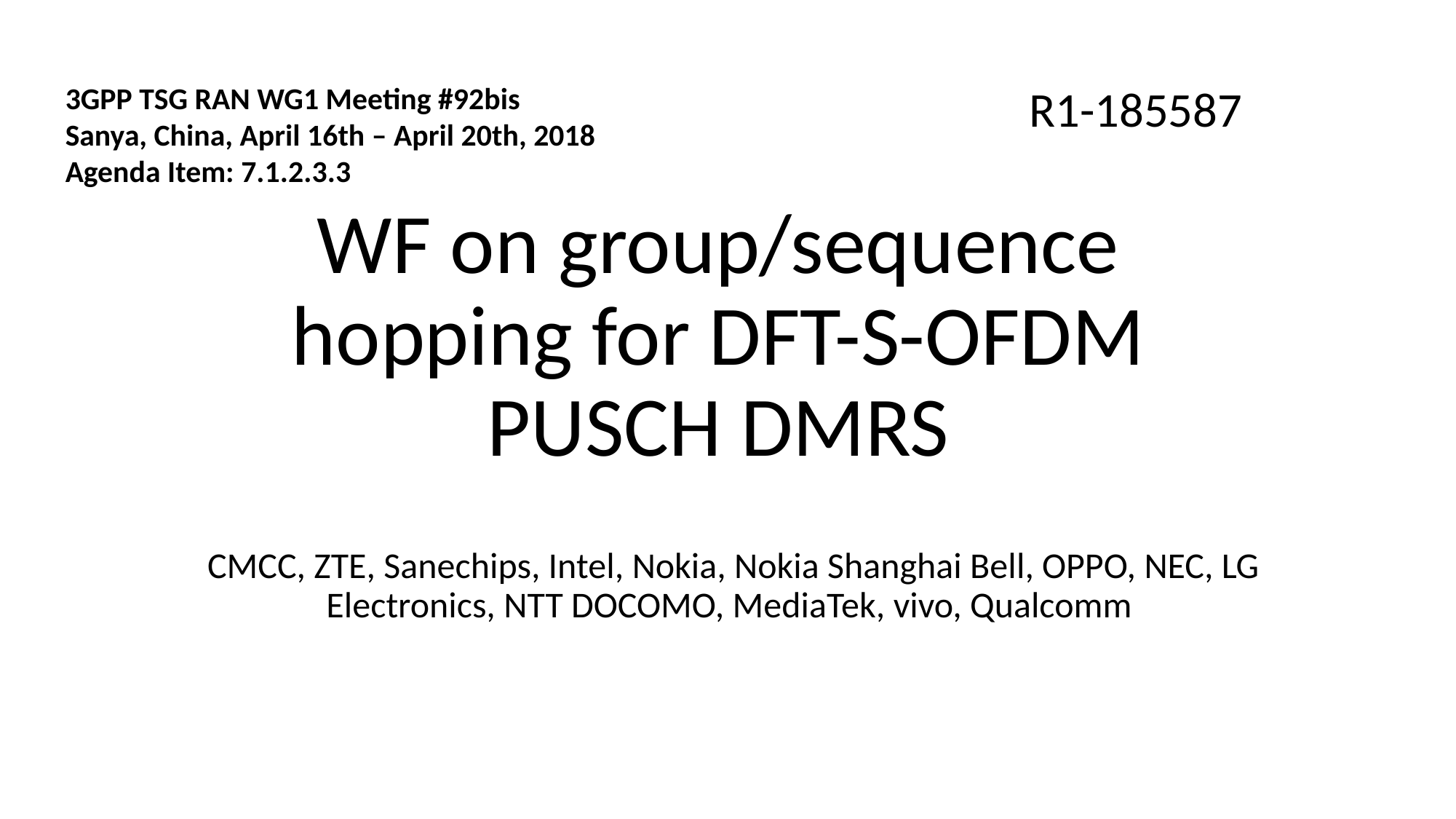

3GPP TSG RAN WG1 Meeting #92bis
Sanya, China, April 16th – April 20th, 2018
Agenda Item: 7.1.2.3.3
 R1-185587
# WF on group/sequence hopping for DFT-S-OFDM PUSCH DMRS
CMCC, ZTE, Sanechips, Intel, Nokia, Nokia Shanghai Bell, OPPO, NEC, LG Electronics, NTT DOCOMO, MediaTek, vivo, Qualcomm